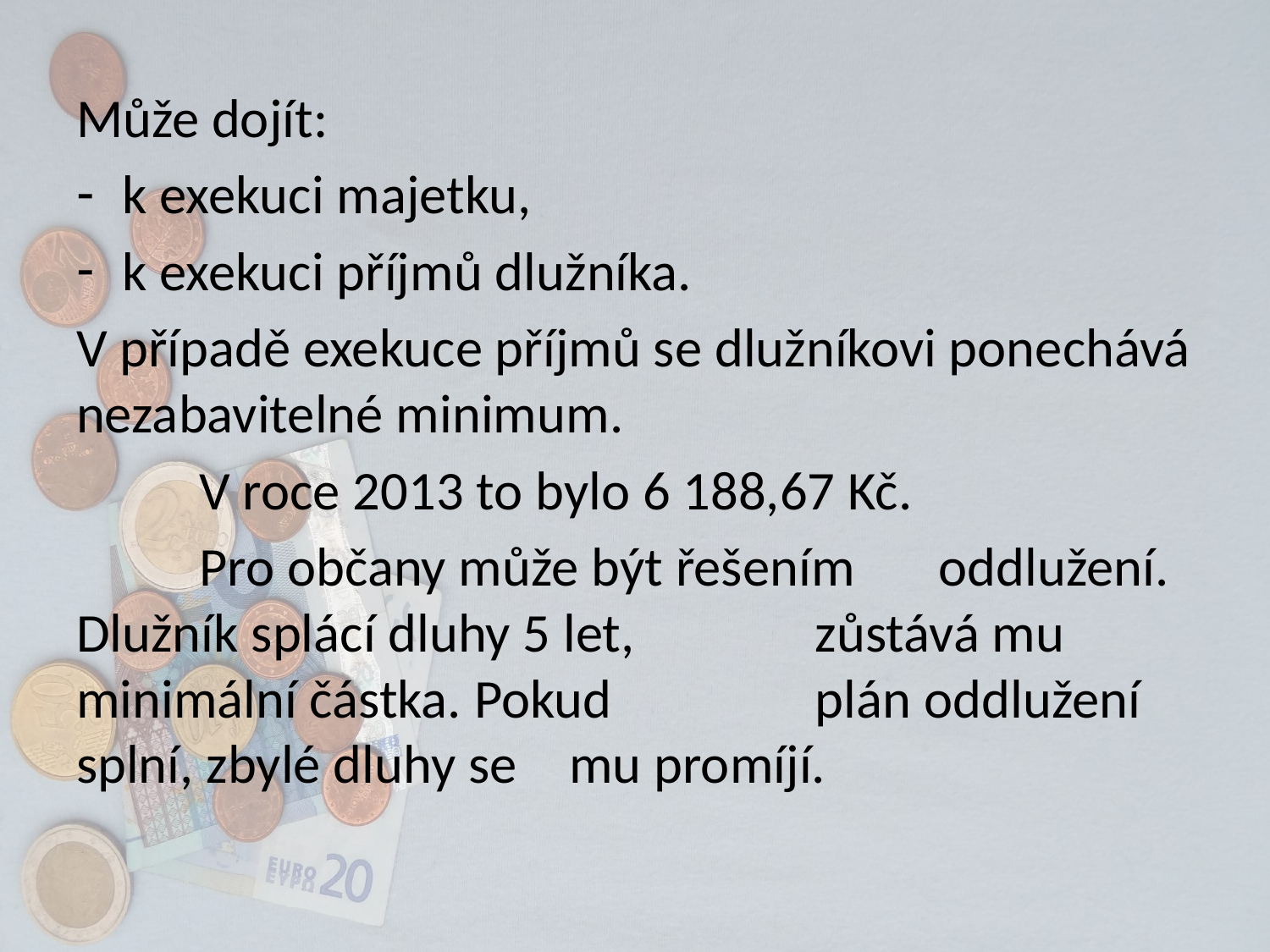

Může dojít:
k exekuci majetku,
k exekuci příjmů dlužníka.
V případě exekuce příjmů se dlužníkovi ponechává nezabavitelné minimum.
		V roce 2013 to bylo 6 188,67 Kč.
		Pro občany může být řešením 			oddlužení. Dlužník splácí dluhy 5 let, 		zůstává mu minimální částka. Pokud 		plán oddlužení splní, zbylé dluhy se 		mu promíjí.